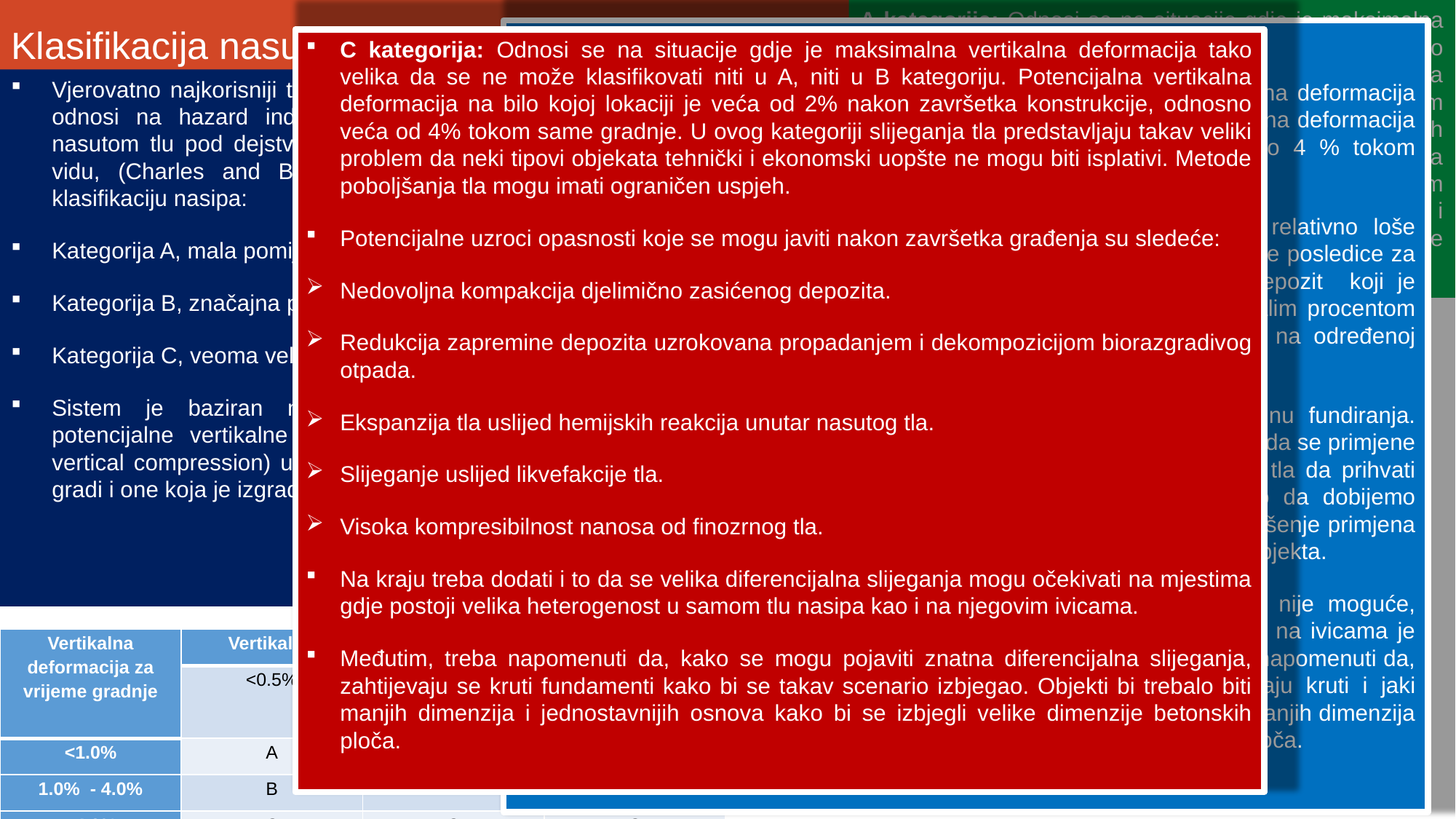

A kategorija: Odnosi se na situacije gdje je maksimalna potencijalna vertikalna deformacija nanešenog tla na bilo kojoj lokaciji u blizini objekta kao i ispod objekta nije veća od 0.5% nakon završetka građenja, odnosno 1% tokom građenja. Ovakav tip situacije se javlja kod inženjerskih nanosa i nasipa (na primjer dobro graduirana nasuta tla koji su podvrgnuti kontrolisanim uslovima i adekvatnom zbijanju). Takvi materijali formiraju dobre fundamente i pomjeranja su najčešće isuviše mala da bi prouzrokovale veće probleme.
# Klasifikacija nasutog tla prema potencijalnom pomijeranju
B kategorija:
Ova kategorija se odnosi na one sitacije gdje je maksimalna vertikalna deformacija nasutog tla veća nego u situacijama kategorije A. Potencijalna vertikalna deformacija na bilo kojoj lokaciji nakon konstrukcije nije veća od 2%, odnosno 4 % tokom izgradnje.
Mnogi neinženjerski nasipispadaju pod ovu kategoriju. Nanos je relativno loše graduiran i pomjeranja na nivou temelja će najvjerovatnije imati ozbiljne posledice za najveći broj objekata koji se fundira na ovakvom tlu. Nevezani depozit  koji je postavljen bez prethodne ozbiljne i sistemske kompakcije, tla sa malim procentom organskog tla koji već neko vrijeme (okvirno nekoliko godina) leži na određenoj lokaciji bi moglo spasti pod ovu kategoriju.
U ovakvim situacijama, posebna pažnja mora da se posveti načinu fundiranja. Ukoliko se šipovi pokažu kao neekonomični, najčešća alternativa jeste da se primjene neke metode poboljšanja tla a sve u cilju povećavanja sposobnosti tla da prihvati spoljno opterećenje, ili da se primjene takvi način fundiranja tako da dobijemo podlogu koja spada u A kategoriju. Praksa je pokazala da je dobro rješenje primjena šljunčanih šipova ili zamjena tla na prostoru predviđenom za gradnju objekta.
Preporučuje se duboko fundiranje i primjena šipova ali ukoliko to nije moguće, ojačane temeljne ploče (engl. Reinforced concrete rafts) sa gredama na ivicama je standardno rješenje za stambene dvospratne zgrade. Međutim, treba napomenuti da, kako se mogu pojaviti znatna diferencijalna slijeganja, se zahtijevaju kruti i jaki fundamenti kako bi se takav scenario izbjegao. Objekti bi trebalo biti manjih dimenzija i jednostavnijih osnova kako bi se izbjegli velike dimenzije betonskih ploča.
C kategorija: Odnosi se na situacije gdje je maksimalna vertikalna deformacija tako velika da se ne može klasifikovati niti u A, niti u B kategoriju. Potencijalna vertikalna deformacija na bilo kojoj lokaciji je veća od 2% nakon završetka konstrukcije, odnosno veća od 4% tokom same gradnje. U ovog kategoriji slijeganja tla predstavljaju takav veliki problem da neki tipovi objekata tehnički i ekonomski uopšte ne mogu biti isplativi. Metode poboljšanja tla mogu imati ograničen uspjeh.
Potencijalne uzroci opasnosti koje se mogu javiti nakon završetka građenja su sledeće:
Nedovoljna kompakcija djelimično zasićenog depozita.
Redukcija zapremine depozita uzrokovana propadanjem i dekompozicijom biorazgradivog otpada.
Ekspanzija tla uslijed hemijskih reakcija unutar nasutog tla.
Slijeganje uslijed likvefakcije tla.
Visoka kompresibilnost nanosa od finozrnog tla.
Na kraju treba dodati i to da se velika diferencijalna slijeganja mogu očekivati na mjestima gdje postoji velika heterogenost u samom tlu nasipa kao i na njegovim ivicama.
Međutim, treba napomenuti da, kako se mogu pojaviti znatna diferencijalna slijeganja, zahtijevaju se kruti fundamenti kako bi se takav scenario izbjegao. Objekti bi trebalo biti manjih dimenzija i jednostavnijih osnova kako bi se izbjegli velike dimenzije betonskih ploča.
Vjerovatno najkorisniji tip klasifikacije, za praktične potrebe, se odnosi na hazard indukovan potencijalnim pomijeranjem u nasutom tlu pod dejstvom izvjesnog opterećenja. Imajući to u vidu, (Charles and Burland, 1982) predložena je sledeća klasifikaciju nasipa:
Kategorija A, mala pomijeranja
Kategorija B, značajna pomjeranja
Kategorija C, veoma velika pomjeranja
Sistem je baziran na osnovu potencijalne maksimalne potencijalne vertikalne deformacije εv,max) (engl. maximum vertical compression) u nasutom tlu ispod konstrukcije koja se gradi i one koja je izgrađena.

| Vertikalna deformacija za vrijeme gradnje | Vertikalna deformacija nakon izgradnje konstrukcije |  |  |
| --- | --- | --- | --- |
|  | <0.5% | 0.5% - 2.0 % | >2.0% |
| <1.0% | A | B | C |
| 1.0% - 4.0% | B | B | C |
| >4.0% | C | C | C |